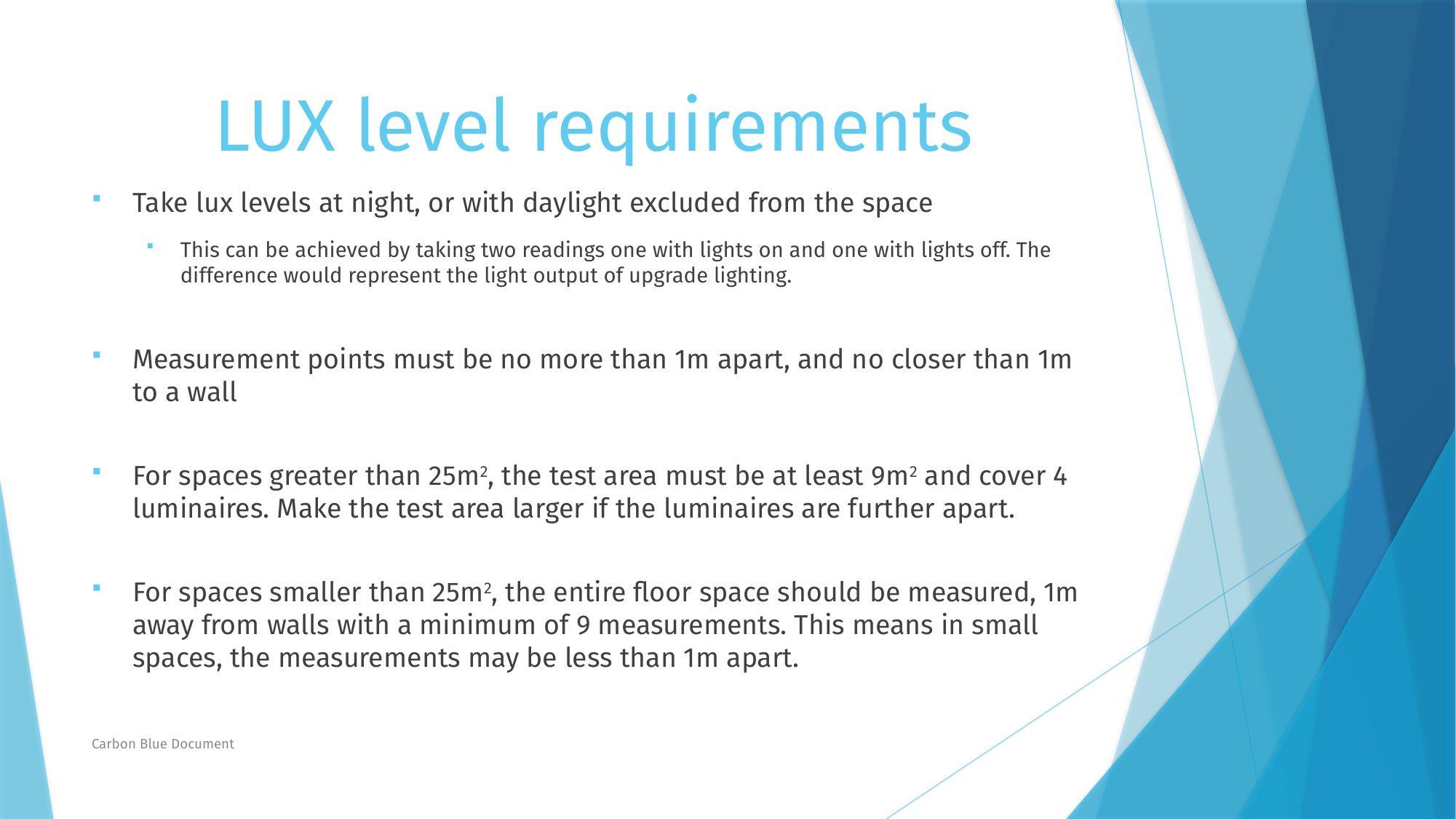

# LUX level requirements
Take lux levels at night, or with daylight excluded from the space
This can be achieved by taking two readings one with lights on and one with lights off. The difference would represent the light output of upgrade lighting.

Measurement points must be no more than 1m apart, and no closer than 1m to a wall
For spaces greater than 25m2, the test area must be at least 9m2 and cover 4 luminaires. Make the test area larger if the luminaires are further apart.
For spaces smaller than 25m2, the entire floor space should be measured, 1m away from walls with a minimum of 9 measurements. This means in small spaces, the measurements may be less than 1m apart.

Carbon Blue Document